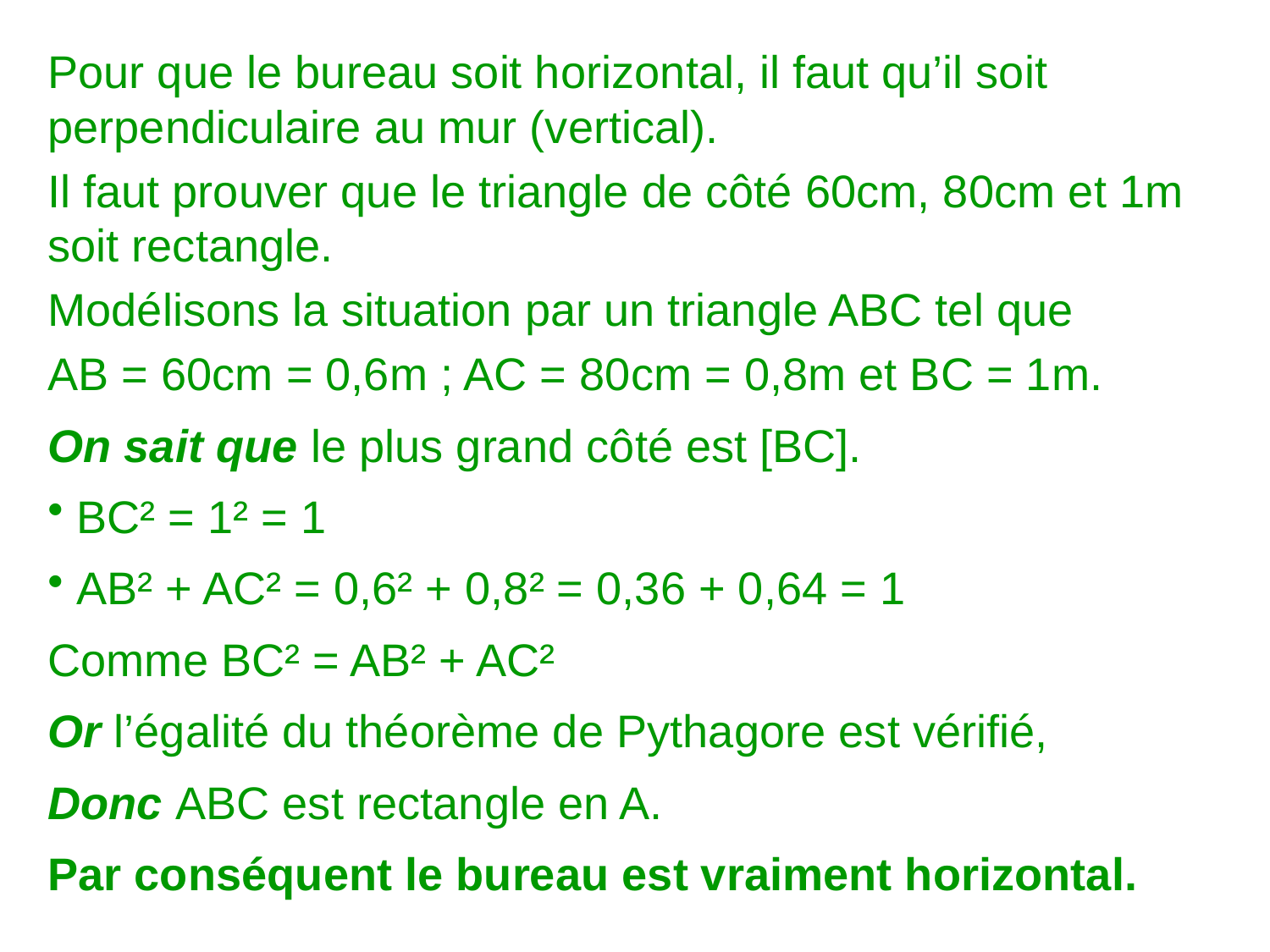

Pour que le bureau soit horizontal, il faut qu’il soit perpendiculaire au mur (vertical).
Il faut prouver que le triangle de côté 60cm, 80cm et 1m soit rectangle.
Modélisons la situation par un triangle ABC tel que
AB = 60cm = 0,6m ; AC = 80cm = 0,8m et BC = 1m.
On sait que le plus grand côté est [BC].
 BC² = 1² = 1
 AB² + AC² = 0,6² + 0,8² = 0,36 + 0,64 = 1
Comme BC² = AB² + AC²
Or l’égalité du théorème de Pythagore est vérifié,
Donc ABC est rectangle en A.
Par conséquent le bureau est vraiment horizontal.